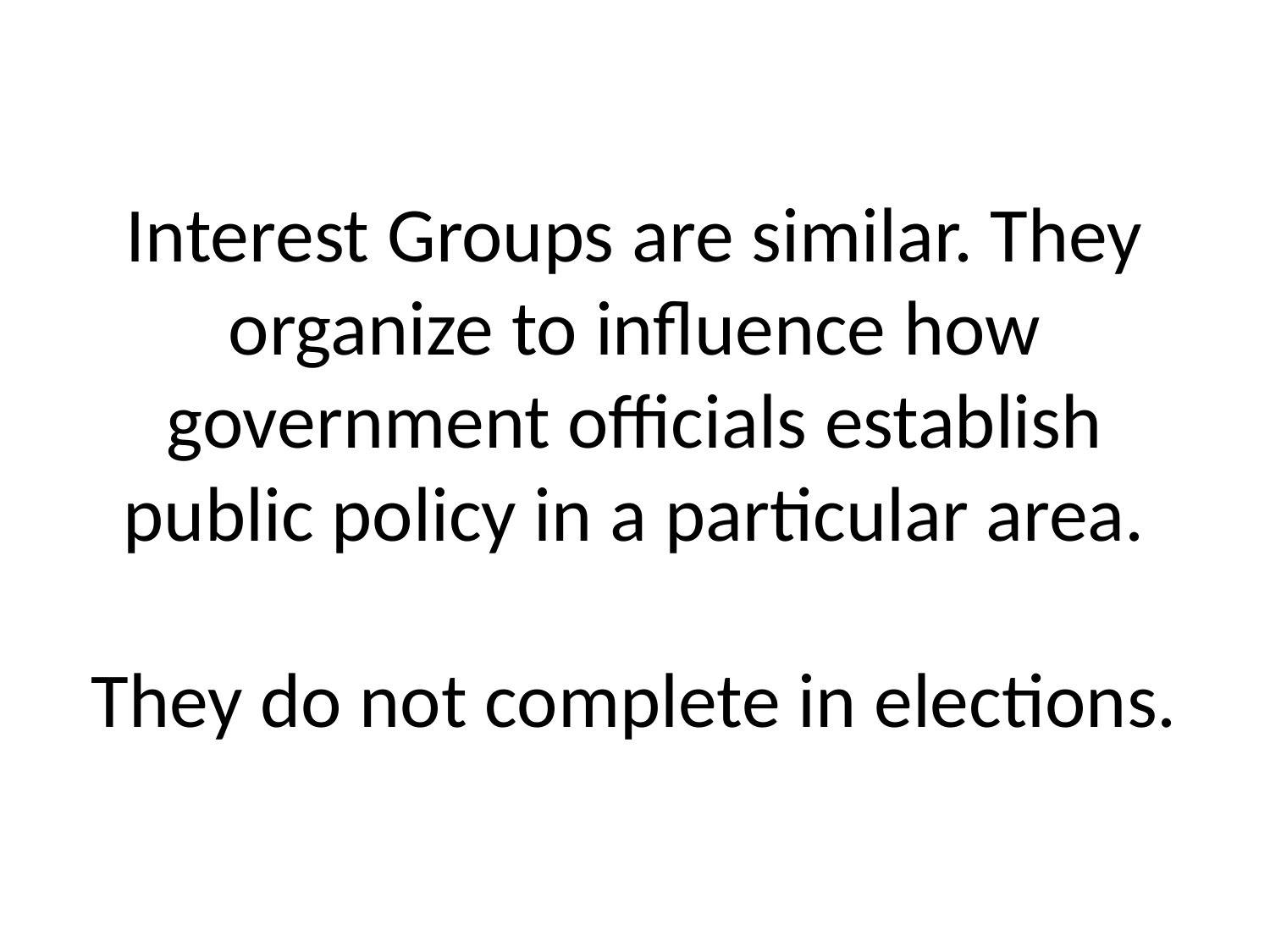

# Interest Groups are similar. They organize to influence how government officials establish public policy in a particular area. They do not complete in elections.